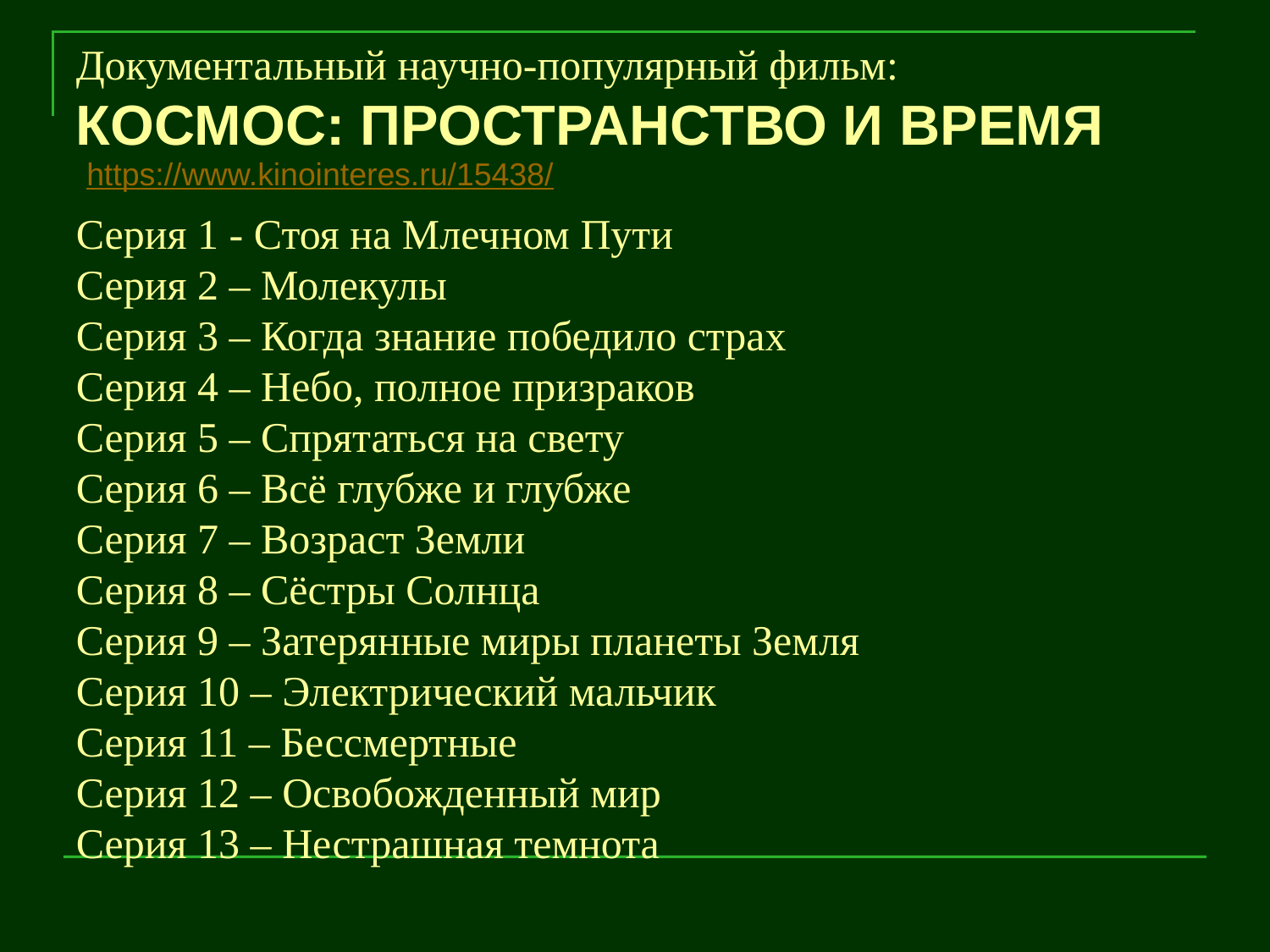

Документальный научно-популярный фильм:
Космос: Пространство и время
https://www.kinointeres.ru/15438/
Серия 1 - Стоя на Млечном Пути 
Серия 2 – Молекулы 
Серия 3 – Когда знание победило страх 
Серия 4 – Небо, полное призраков 
Серия 5 – Спрятаться на свету 
Серия 6 – Всё глубже и глубже 
Серия 7 – Возраст Земли 
Серия 8 – Сёстры Солнца 
Серия 9 – Затерянные миры планеты Земля 
Серия 10 – Электрический мальчик 
Серия 11 – Бессмертные 
Серия 12 – Освобожденный мир 
Серия 13 – Нестрашная темнота